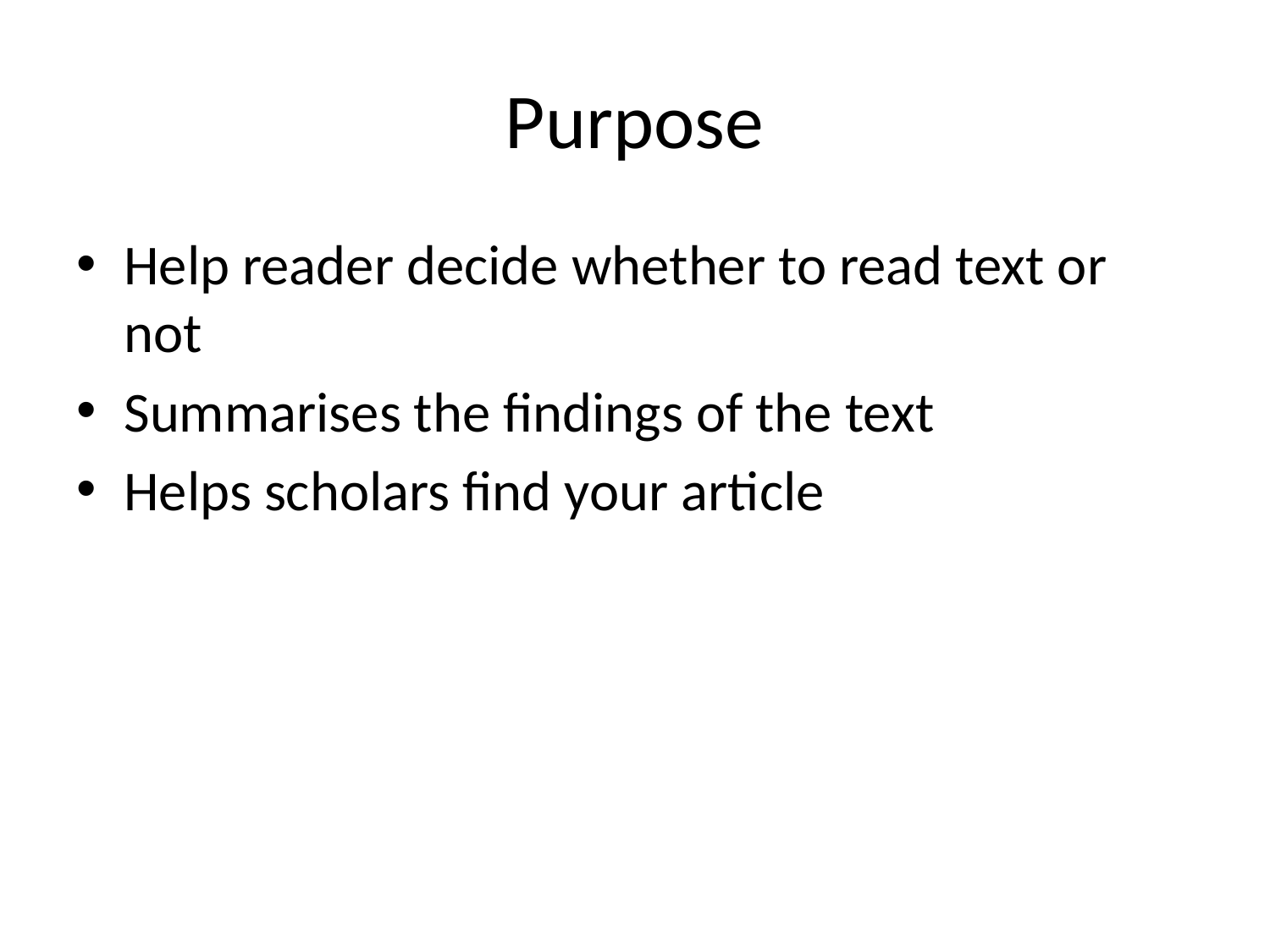

# Purpose
Help reader decide whether to read text or not
Summarises the findings of the text
Helps scholars find your article